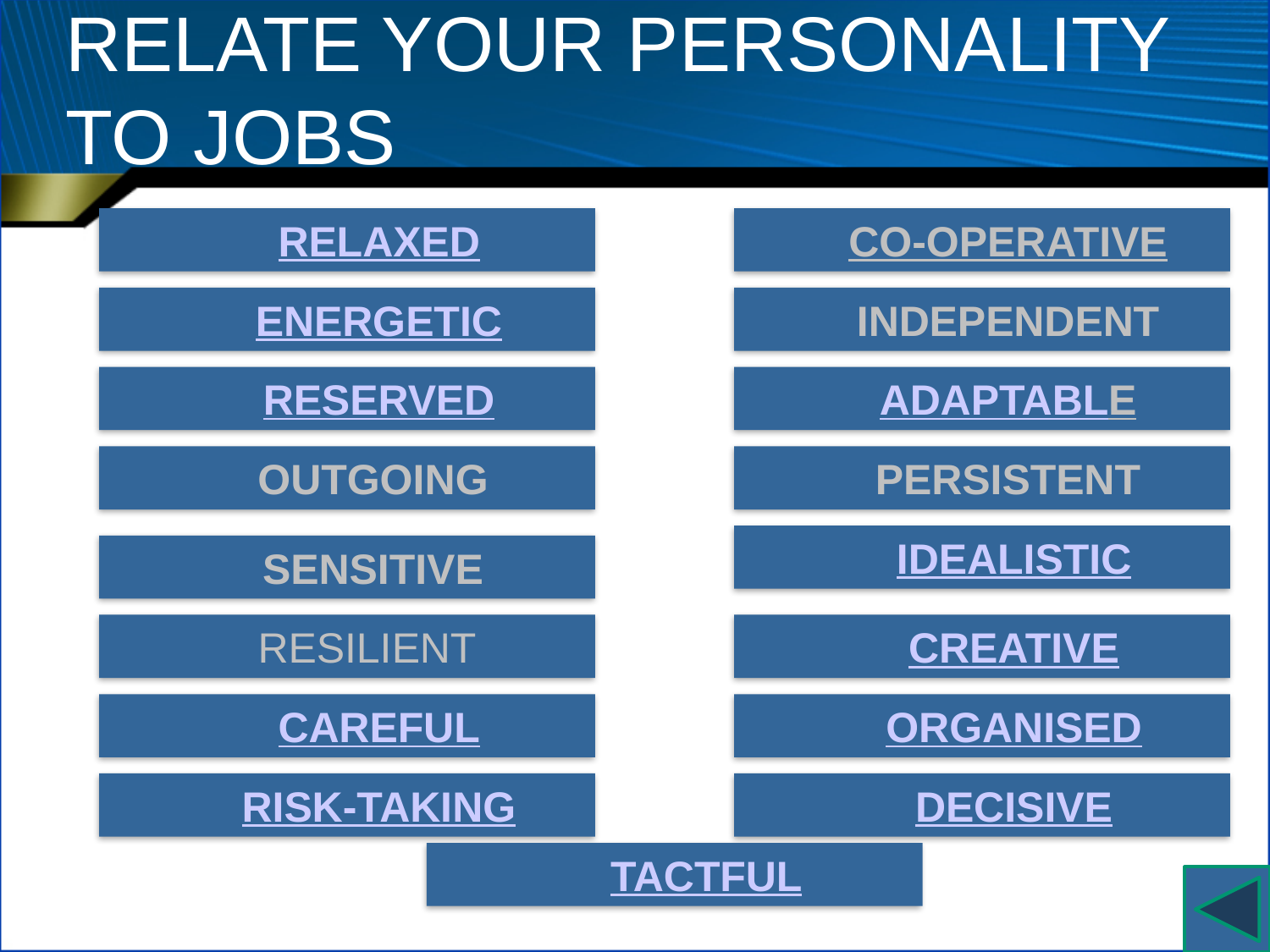

# RELATE YOUR PERSONALITY TO JOBS
RELAXED
CO-OPERATIVE

ENERGETIC
INDEPENDENT
RESERVED
ADAPTABLE
OUTGOING
PERSISTENT
IDEALISTIC
SENSITIVE
RESILIENT
CREATIVE
CAREFUL
ORGANISED
RISK-TAKING
DECISIVE
TACTFUL